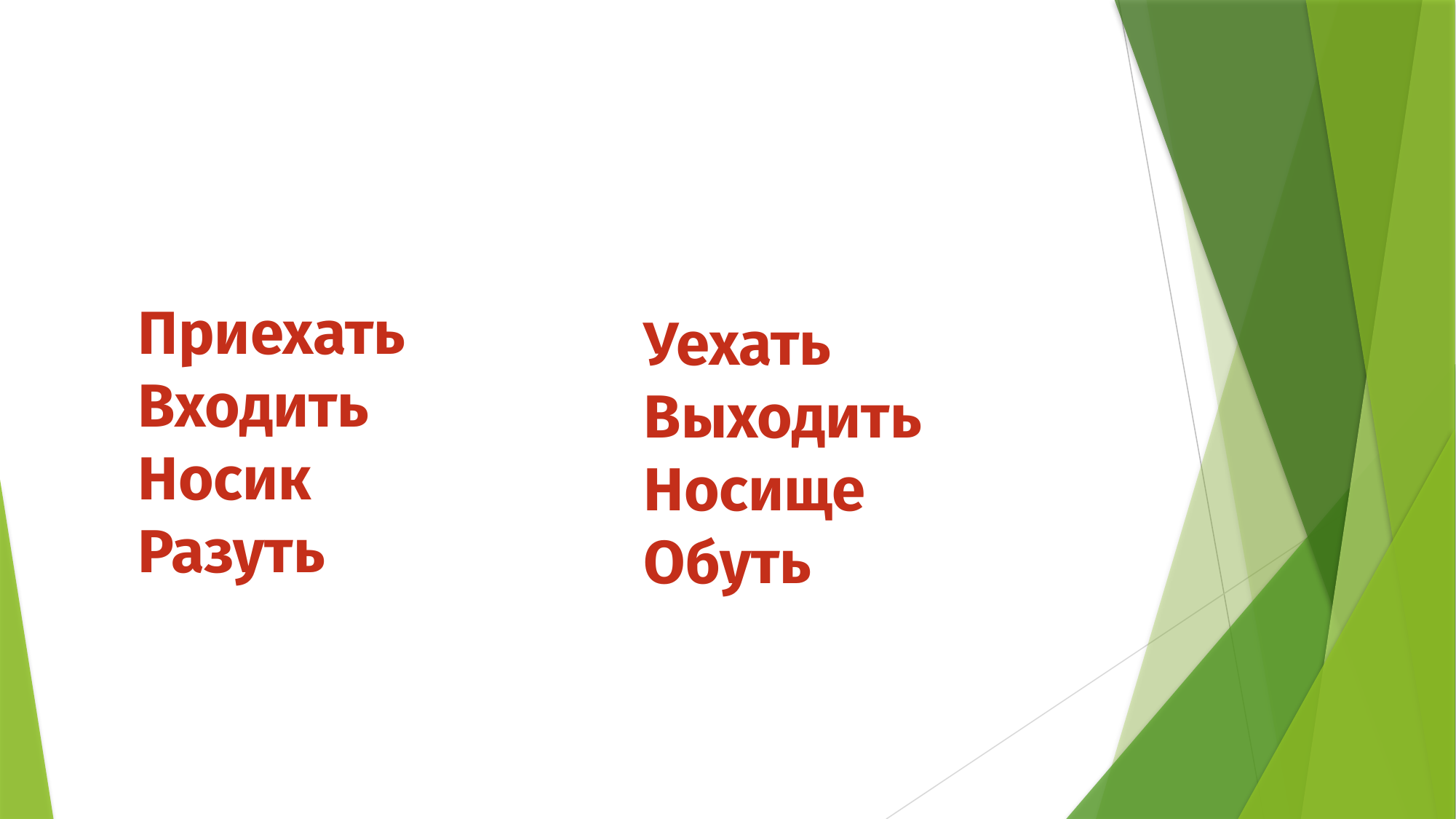

Приехать
Входить
Носик
Разуть

Уехать
Выходить
Носище
Обуть